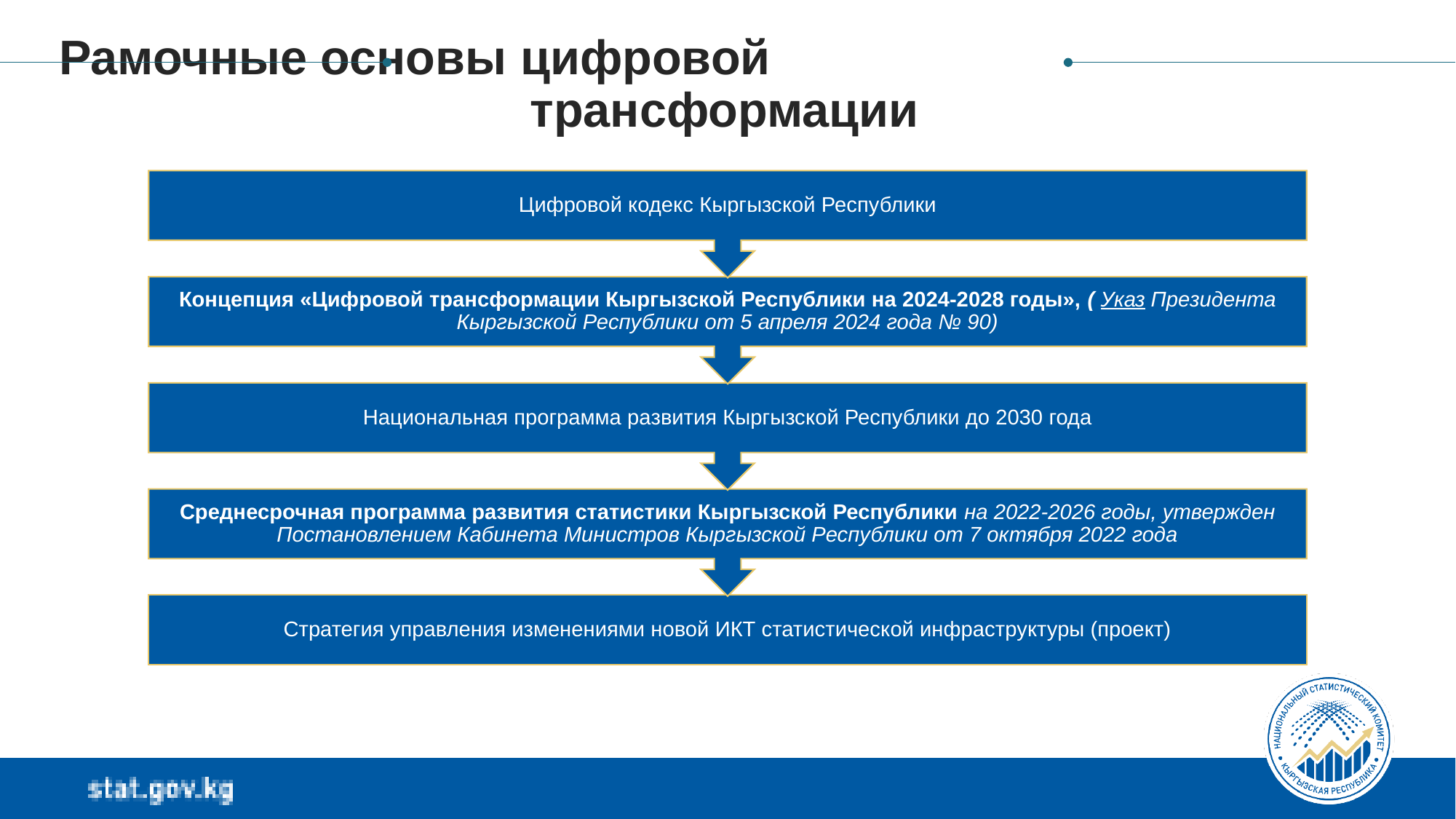

Рамочные основы цифровой                                                  трансформации
Стратегия управления изменениями новой ИКТ статистической инфраструктуры (проект)
Среднесрочная программа развития статистики Кыргызской Республики на 2022-2026 годы, утвержден Постановлением Кабинета Министров Кыргызской Республики от 7 октября 2022 года
Национальная программа развития Кыргызской Республики до 2030 года
Концепция «Цифровой трансформации Кыргызской Республики на 2024-2028 годы», ( Указ Президента Кыргызской Республики от 5 апреля 2024 года № 90)
Цифровой кодекс Кыргызской Республики